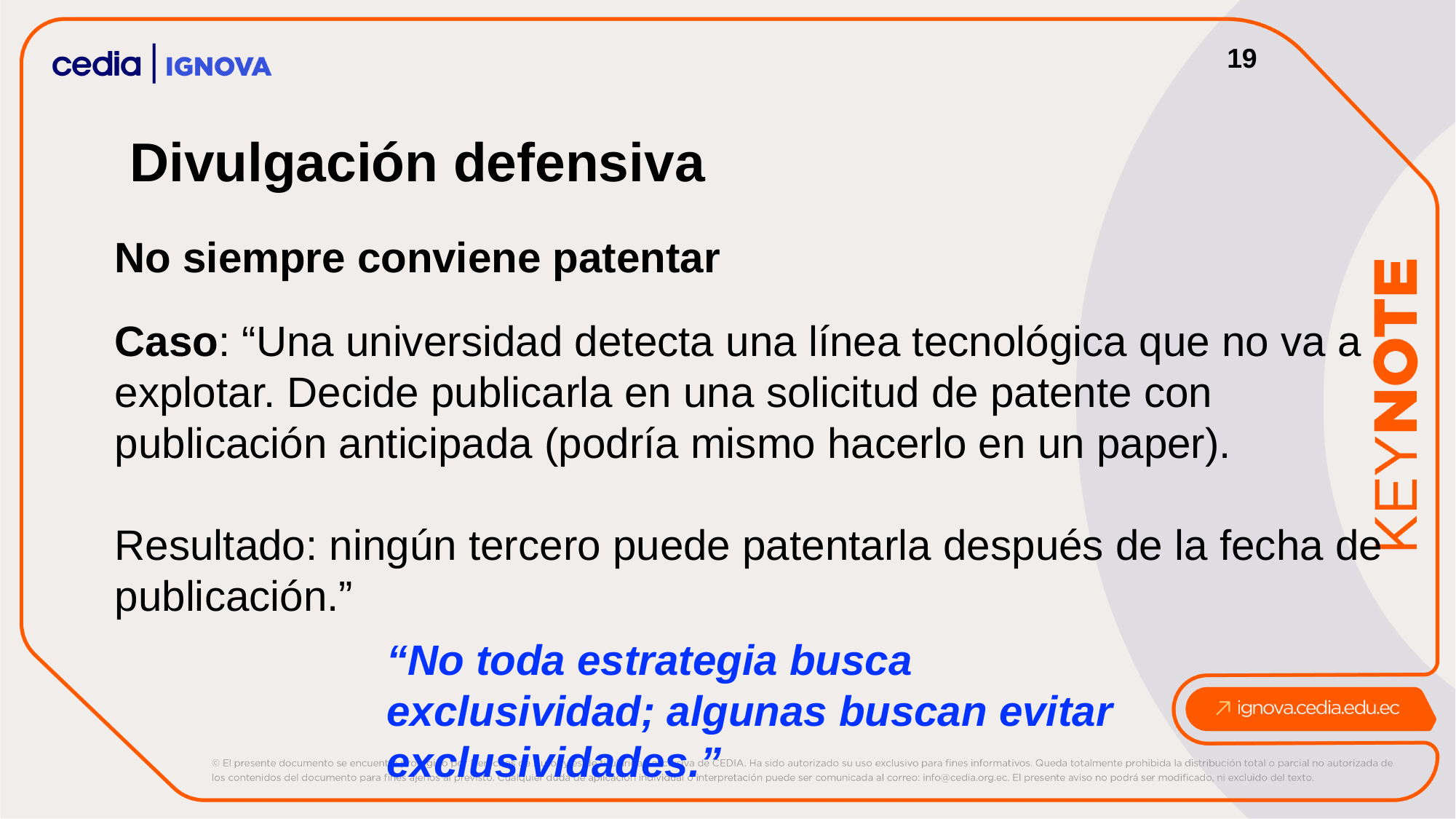

19
Divulgación defensiva
No siempre conviene patentar

Caso: “Una universidad detecta una línea tecnológica que no va a explotar. Decide publicarla en una solicitud de patente con publicación anticipada (podría mismo hacerlo en un paper).
Resultado: ningún tercero puede patentarla después de la fecha de publicación.”

“No toda estrategia busca exclusividad; algunas buscan evitar exclusividades.”